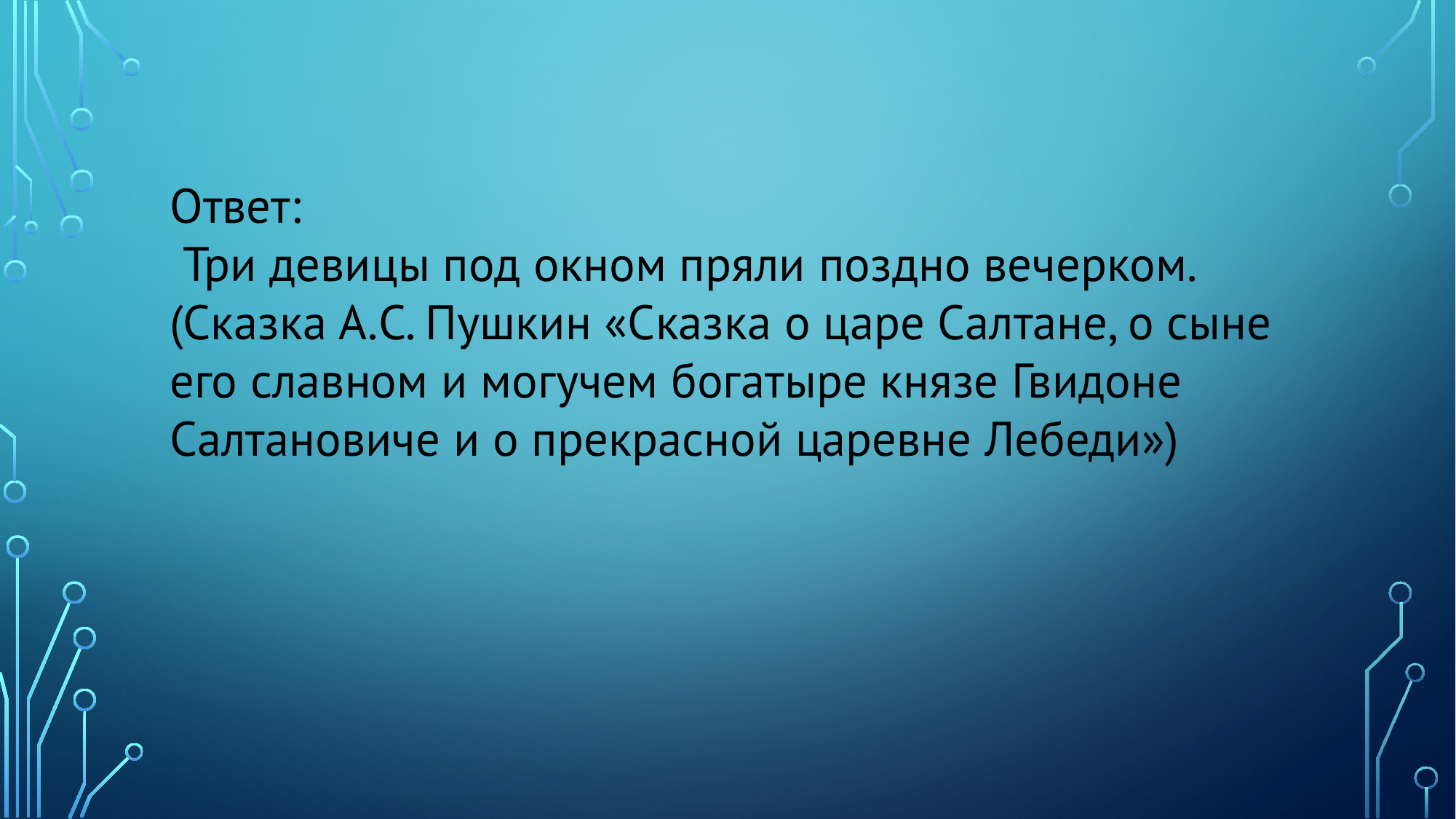

Ответ:
 Три девицы под окном пряли поздно вечерком.
(Сказка А.С. Пушкин «Сказка о царе Салтане, о сыне его славном и могучем богатыре князе Гвидоне Салтановиче и о прекрасной царевне Лебеди»)